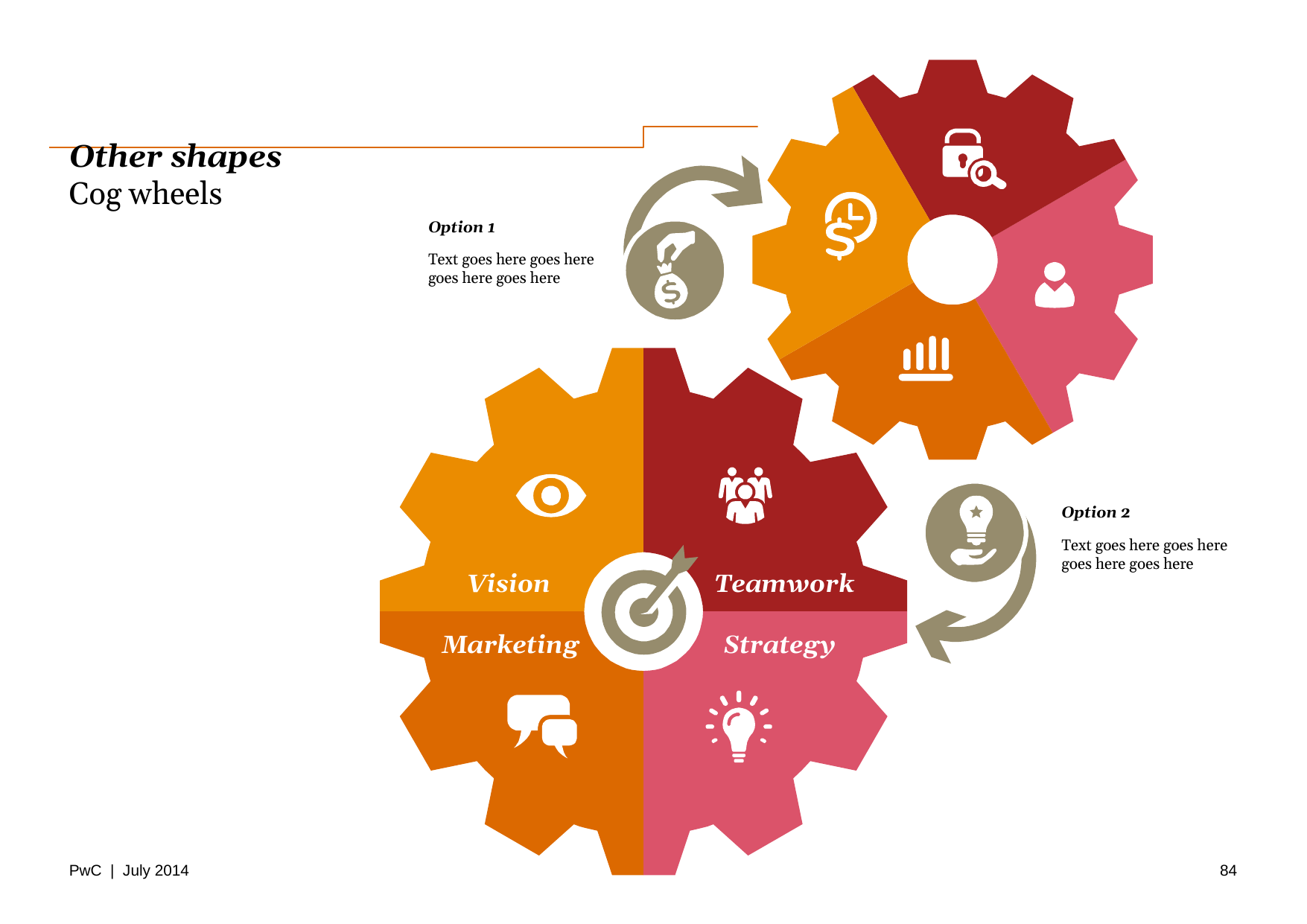

# Other shapes Cog wheels

Option 1
Text goes here goes here goes here goes here

Option 2
Text goes here goes here goes here goes here

Vision
Teamwork

Marketing
Strategy

84